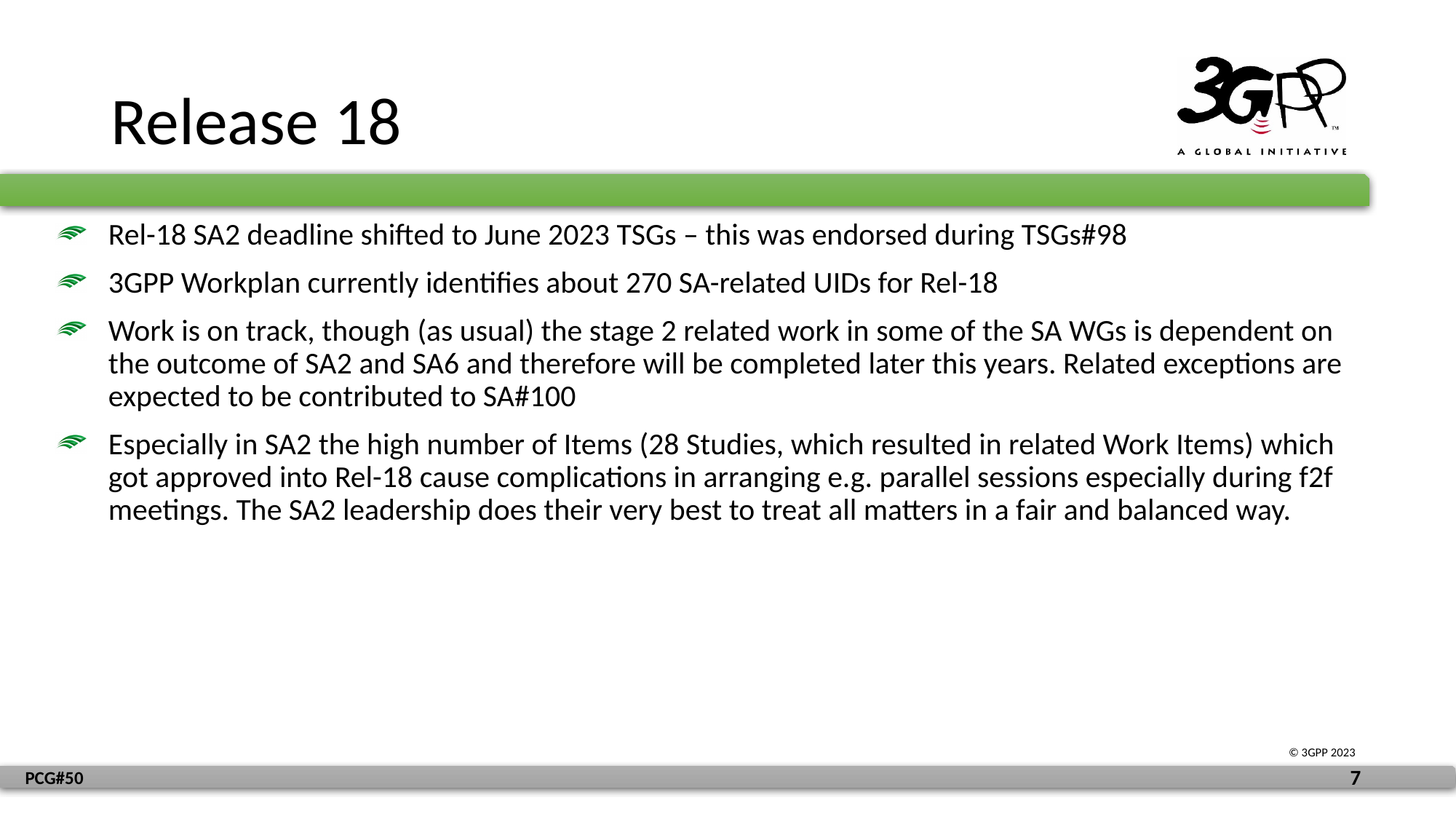

# Release 18
Rel-18 SA2 deadline shifted to June 2023 TSGs – this was endorsed during TSGs#98
3GPP Workplan currently identifies about 270 SA-related UIDs for Rel-18
Work is on track, though (as usual) the stage 2 related work in some of the SA WGs is dependent on the outcome of SA2 and SA6 and therefore will be completed later this years. Related exceptions are expected to be contributed to SA#100
Especially in SA2 the high number of Items (28 Studies, which resulted in related Work Items) which got approved into Rel-18 cause complications in arranging e.g. parallel sessions especially during f2f meetings. The SA2 leadership does their very best to treat all matters in a fair and balanced way.